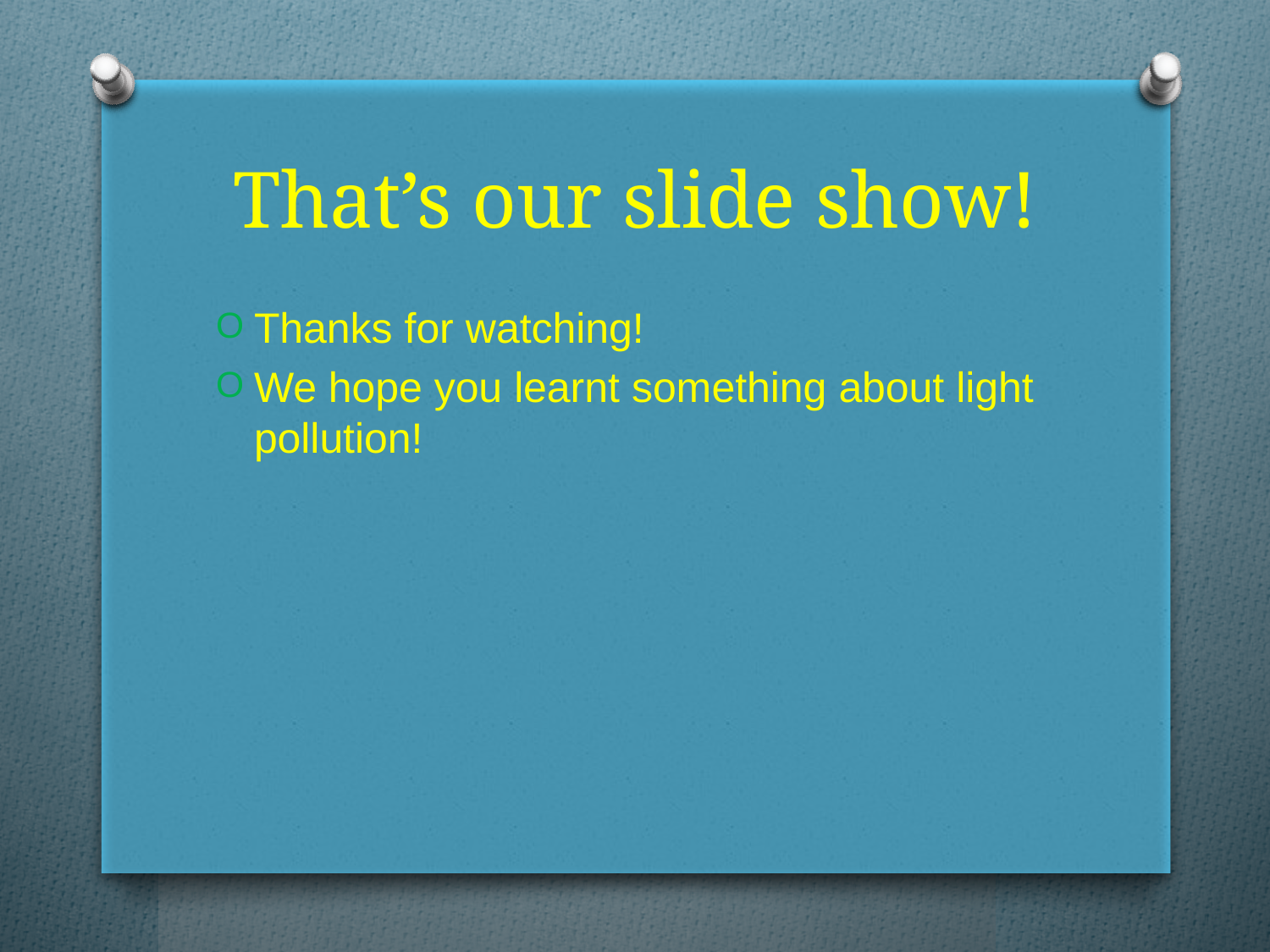

# That’s our slide show!
Thanks for watching!
We hope you learnt something about light pollution!